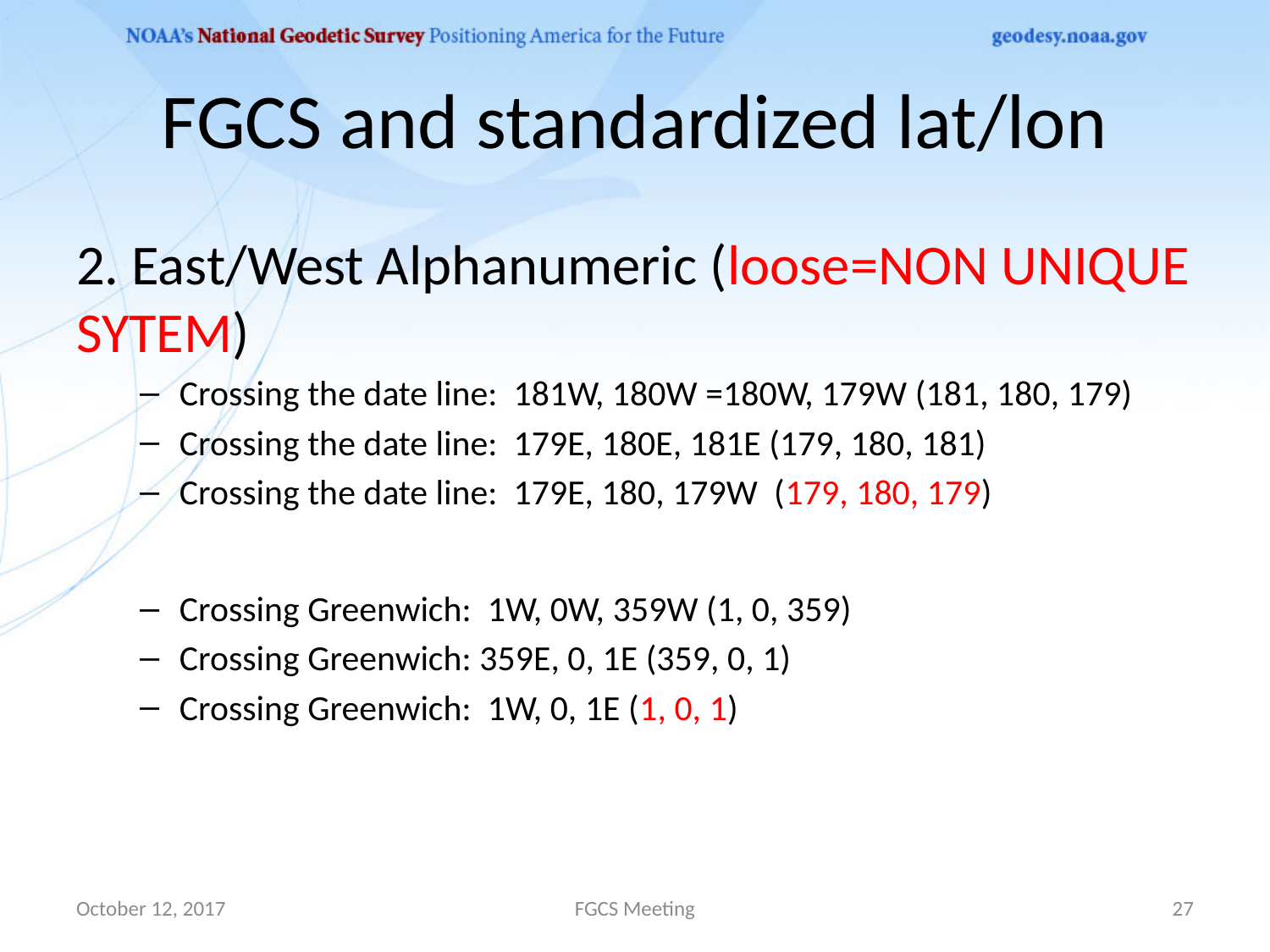

# FGCS and standardized lat/lon
2. East/West Alphanumeric (loose=NON UNIQUE SYTEM)
Crossing the date line:  181W, 180W =180W, 179W (181, 180, 179)
Crossing the date line:  179E, 180E, 181E (179, 180, 181)
Crossing the date line:  179E, 180, 179W  (179, 180, 179)

Crossing Greenwich:  1W, 0W, 359W (1, 0, 359)
Crossing Greenwich: 359E, 0, 1E (359, 0, 1)
Crossing Greenwich:  1W, 0, 1E (1, 0, 1)

October 12, 2017
FGCS Meeting
27